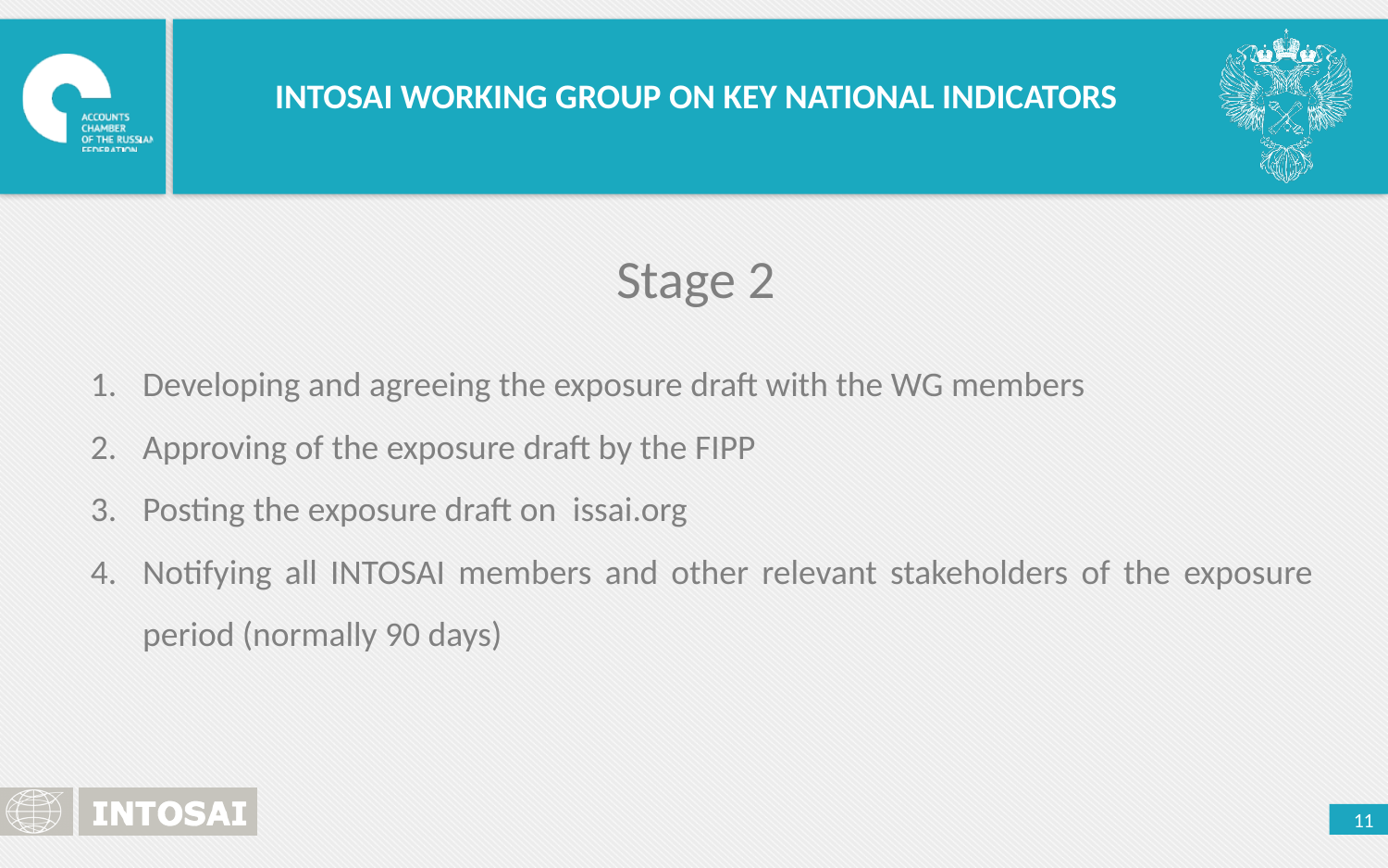

INTOSAI WORKING GROUP ON KEY NATIONAL INDICATORS
Stage 2

Developing and agreeing the exposure draft with the WG members
Approving of the exposure draft by the FIPP
Posting the exposure draft on  issai.org
Notifying all INTOSAI members and other relevant stakeholders of the exposure period (normally 90 days)